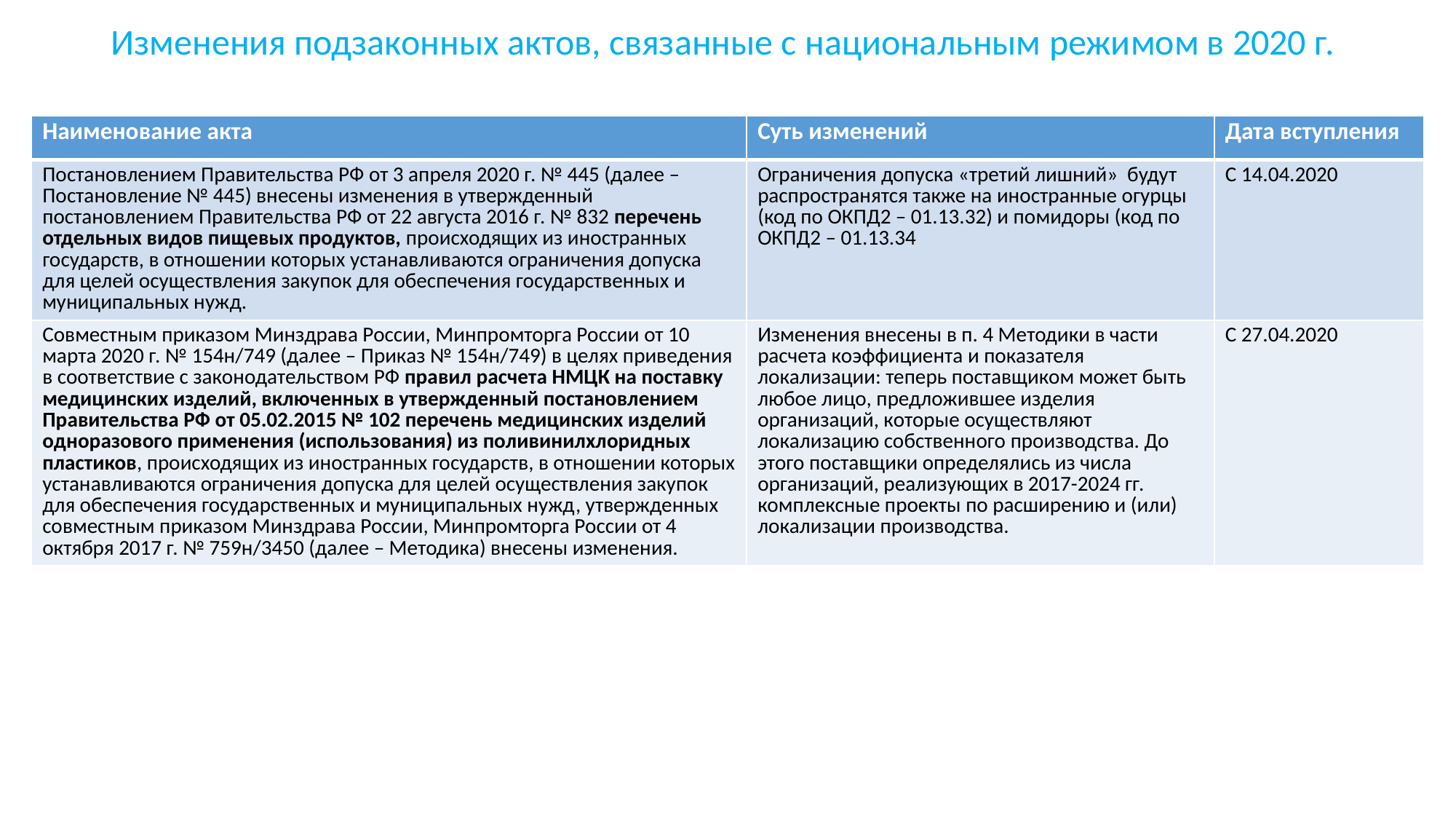

# Изменения подзаконных актов, связанные с национальным режимом в 2020 г.
| Наименование акта | Суть изменений | Дата вступления |
| --- | --- | --- |
| Постановлением Правительства РФ от 3 апреля 2020 г. № 445 (далее – Постановление № 445) внесены изменения в утвержденный постановлением Правительства РФ от 22 августа 2016 г. № 832 перечень отдельных видов пищевых продуктов, происходящих из иностранных государств, в отношении которых устанавливаются ограничения допуска для целей осуществления закупок для обеспечения государственных и муниципальных нужд. | Ограничения допуска «третий лишний» будут распространятся также на иностранные огурцы (код по ОКПД2 – 01.13.32) и помидоры (код по ОКПД2 – 01.13.34 | С 14.04.2020 |
| Совместным приказом Минздрава России, Минпромторга России от 10 марта 2020 г. № 154н/749 (далее – Приказ № 154н/749) в целях приведения в соответствие с законодательством РФ правил расчета НМЦК на поставку медицинских изделий, включенных в утвержденный постановлением Правительства РФ от 05.02.2015 № 102 перечень медицинских изделий одноразового применения (использования) из поливинилхлоридных пластиков, происходящих из иностранных государств, в отношении которых устанавливаются ограничения допуска для целей осуществления закупок для обеспечения государственных и муниципальных нужд, утвержденных совместным приказом Минздрава России, Минпромторга России от 4 октября 2017 г. № 759н/3450 (далее – Методика) внесены изменения. | Изменения внесены в п. 4 Методики в части расчета коэффициента и показателя локализации: теперь поставщиком может быть любое лицо, предложившее изделия организаций, которые осуществляют локализацию собственного производства. До этого поставщики определялись из числа организаций, реализующих в 2017-2024 гг. комплексные проекты по расширению и (или) локализации производства. | С 27.04.2020 |